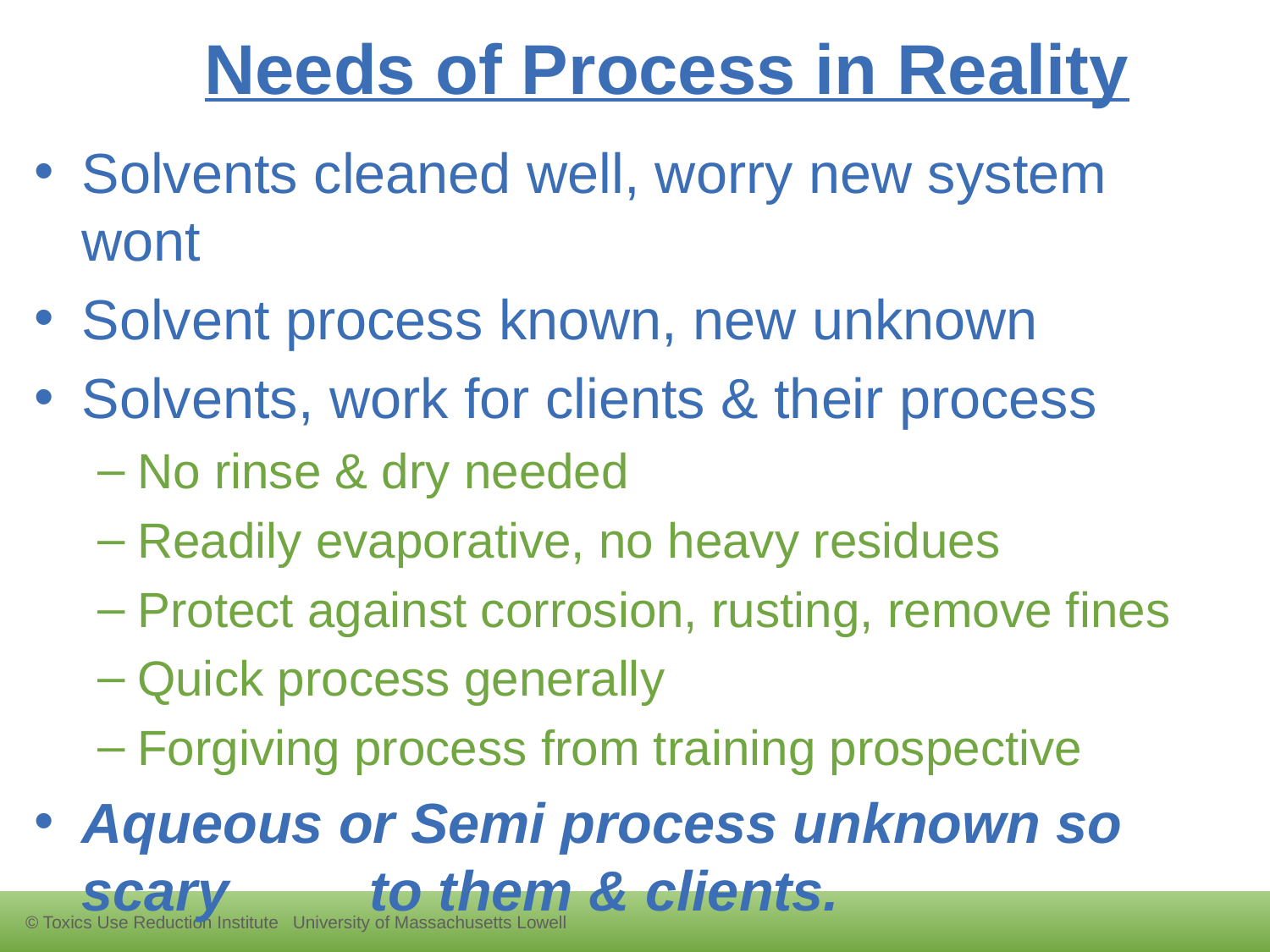

# Needs of Process in Reality
Solvents cleaned well, worry new system wont
Solvent process known, new unknown
Solvents, work for clients & their process
No rinse & dry needed
Readily evaporative, no heavy residues
Protect against corrosion, rusting, remove fines
Quick process generally
Forgiving process from training prospective
Aqueous or Semi process unknown so scary         to them & clients.